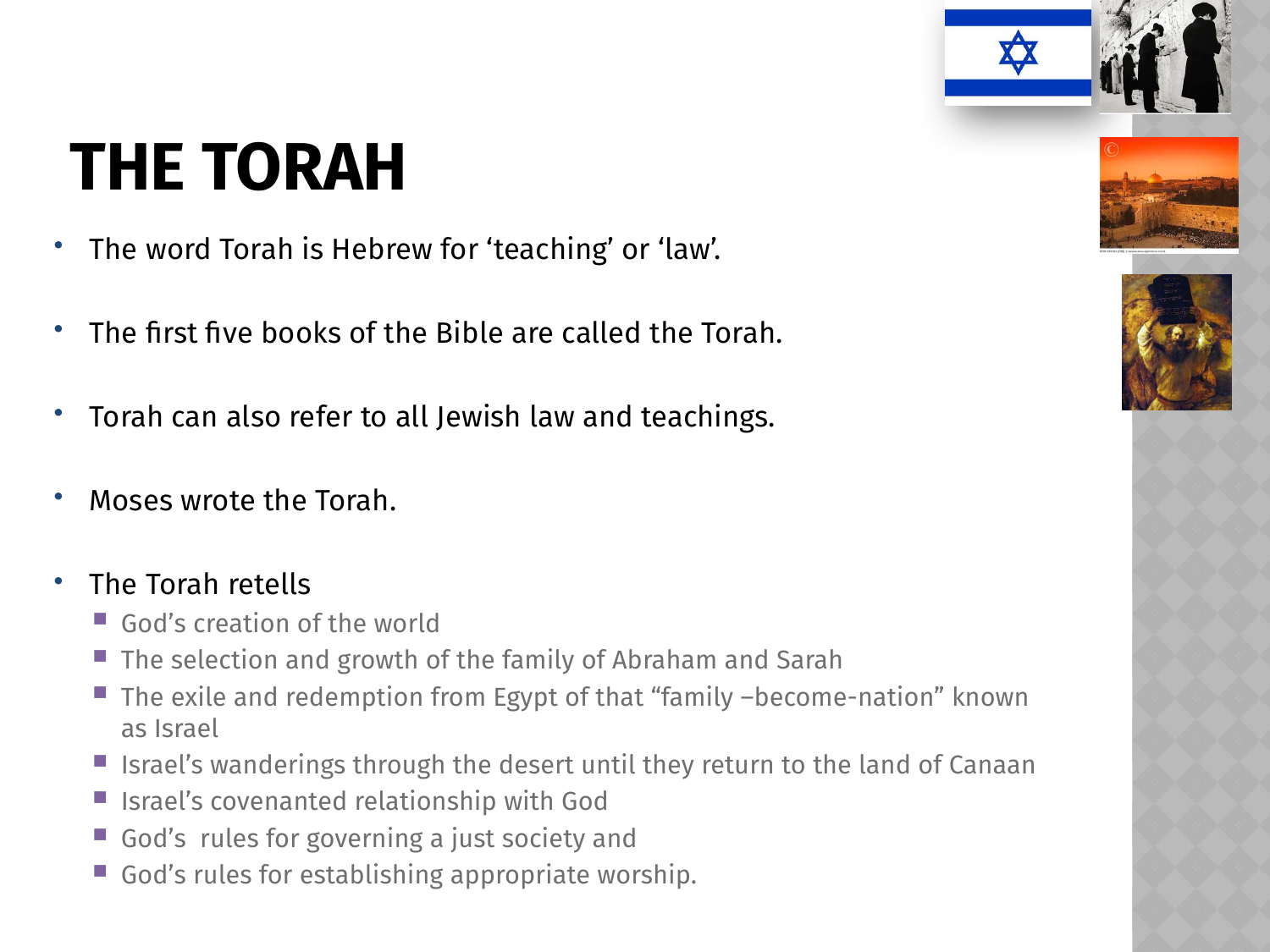

# The ToraH
The word Torah is Hebrew for ‘teaching’ or ‘law’.

The first five books of the Bible are called the Torah.

Torah can also refer to all Jewish law and teachings.

Moses wrote the Torah.

The Torah retells
God’s creation of the world
The selection and growth of the family of Abraham and Sarah
The exile and redemption from Egypt of that “family –become-nation” known as Israel
Israel’s wanderings through the desert until they return to the land of Canaan
Israel’s covenanted relationship with God
God’s  rules for governing a just society and
God’s rules for establishing appropriate worship.